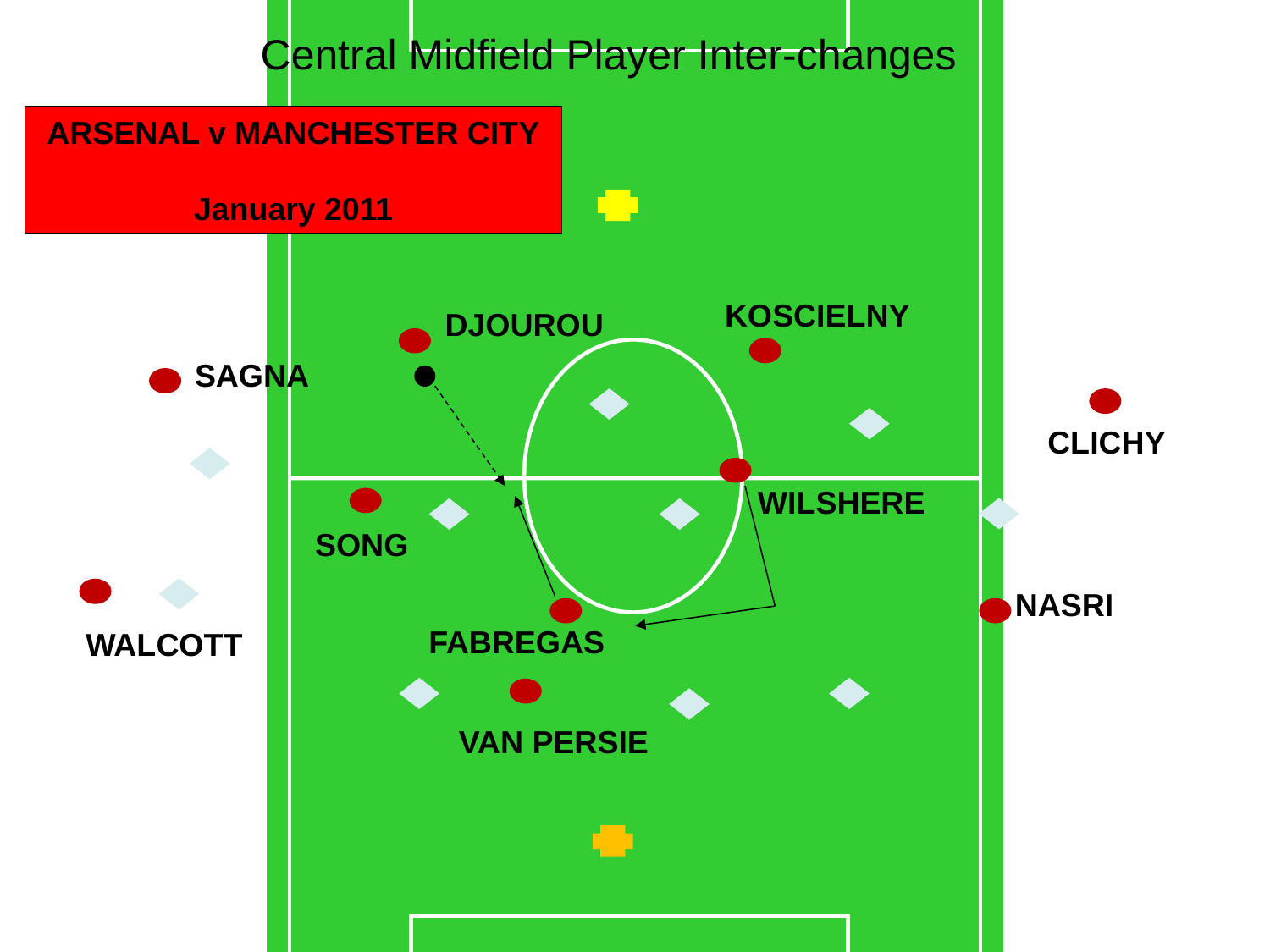

Central Midfield Player Inter-changes
ARSENAL v MANCHESTER CITY

January 2011

KOSCIELNY
DJOUROU

SAGNA

CLICHY

WILSHERE

SONG

NASRI

FABREGAS
WALCOTT

VAN PERSIE